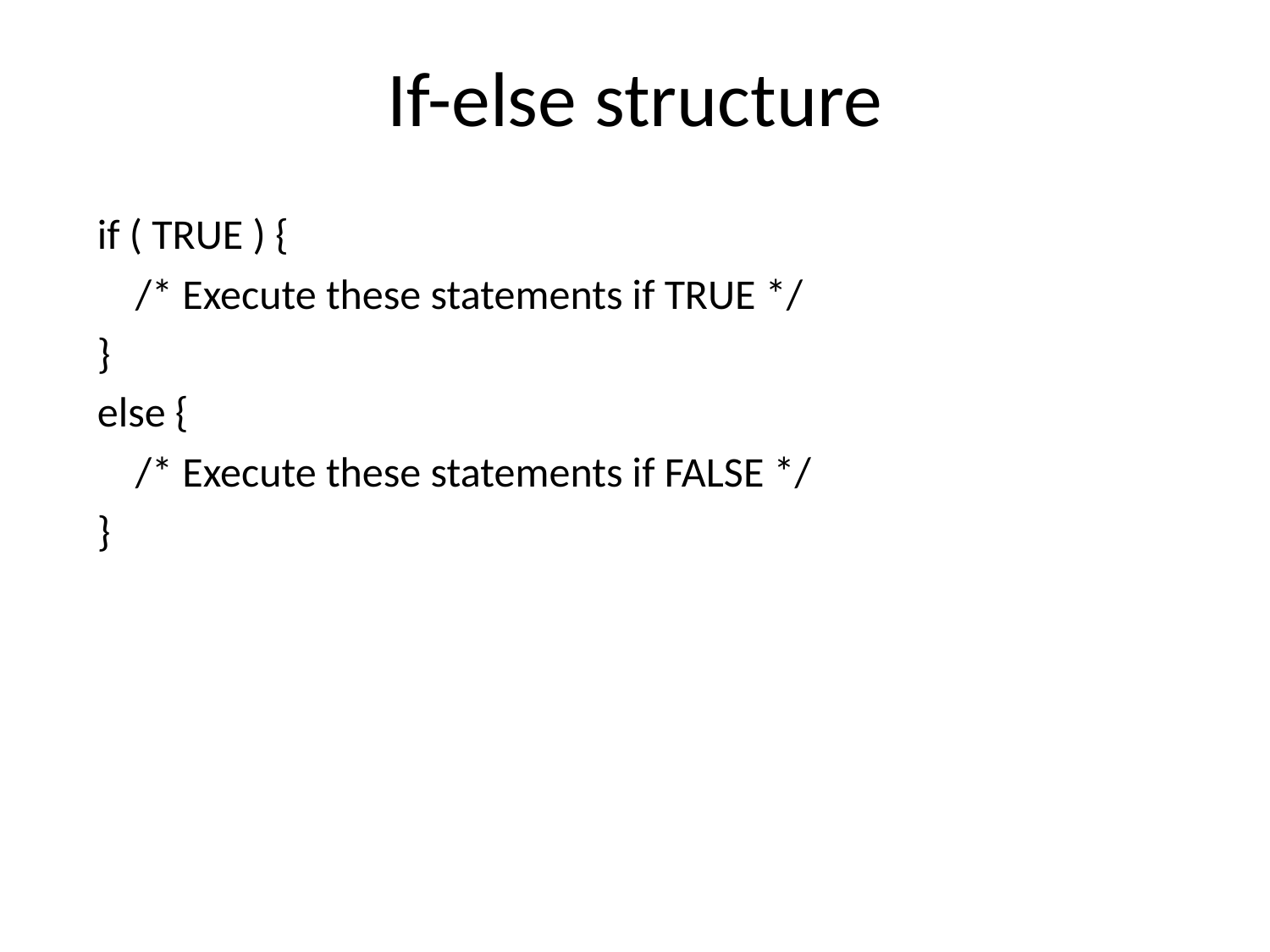

# If-else structure
if ( TRUE ) {
    /* Execute these statements if TRUE */
}
else {
    /* Execute these statements if FALSE */
}